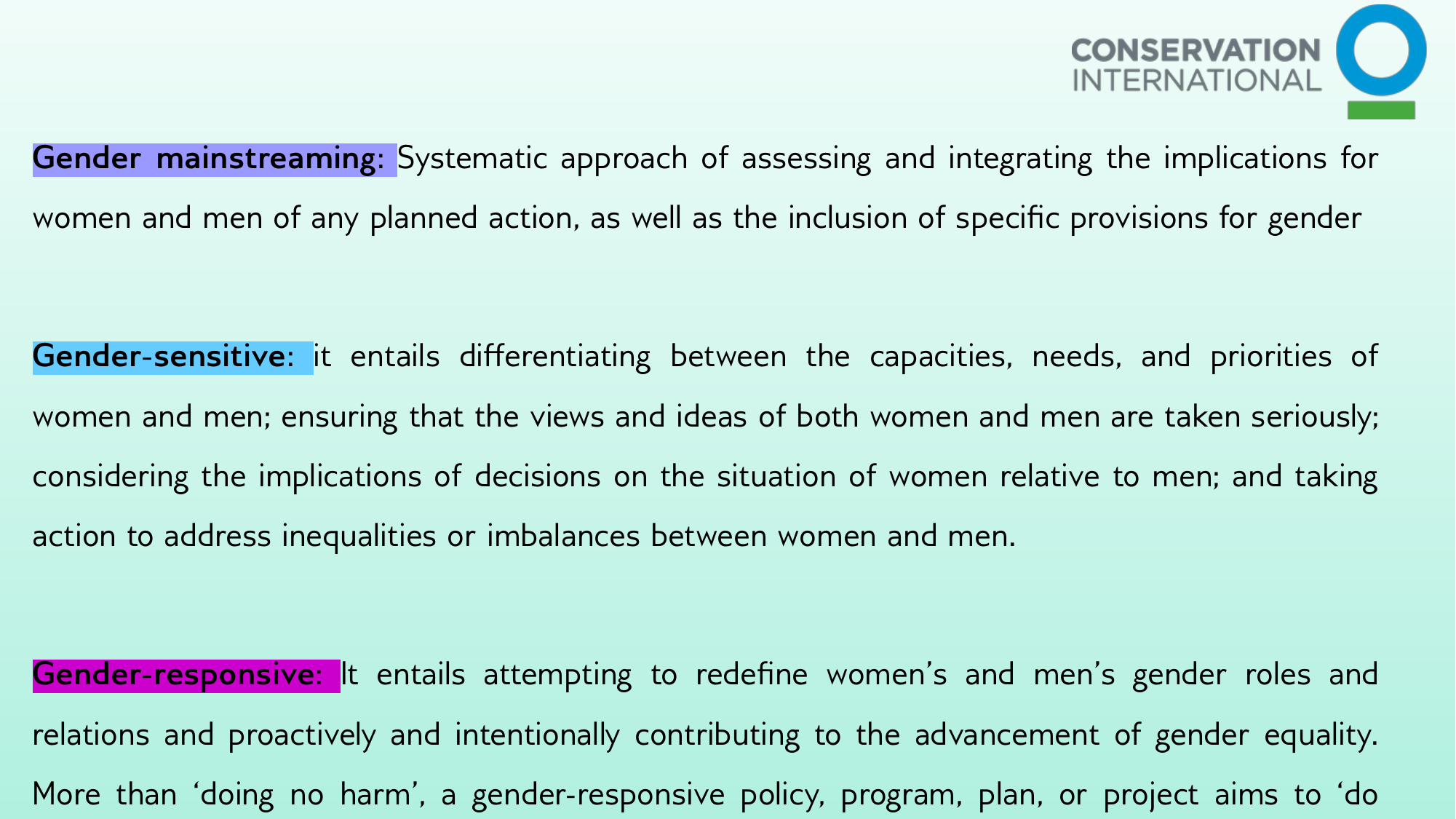

Gender mainstreaming: Systematic approach of assessing and integrating the implications for women and men of any planned action, as well as the inclusion of specific provisions for gender

Gender-sensitive: it entails differentiating between the capacities, needs, and priorities of women and men; ensuring that the views and ideas of both women and men are taken seriously; considering the implications of decisions on the situation of women relative to men; and taking action to address inequalities or imbalances between women and men.

Gender-responsive: It entails attempting to redefine women’s and men’s gender roles and relations and proactively and intentionally contributing to the advancement of gender equality. More than ‘doing no harm’, a gender-responsive policy, program, plan, or project aims to ‘do better’.